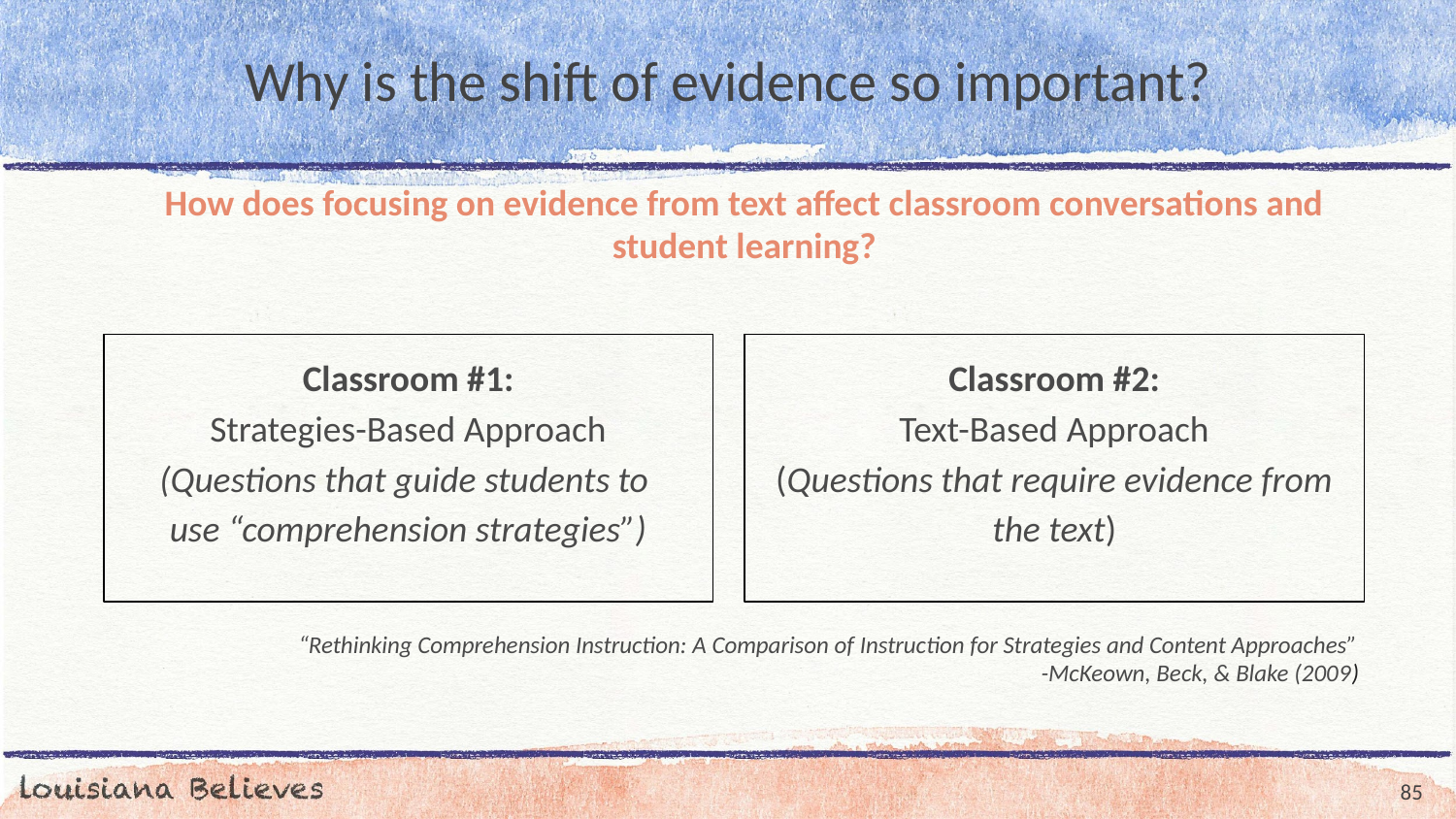

# Why is the shift of evidence so important?
How does focusing on evidence from text affect classroom conversations and student learning?

“Rethinking Comprehension Instruction: A Comparison of Instruction for Strategies and Content Approaches”
-McKeown, Beck, & Blake (2009)

Classroom #1:
Strategies-Based Approach
(Questions that guide students to
use “comprehension strategies”)

Classroom #2:
Text-Based Approach
(Questions that require evidence from the text)